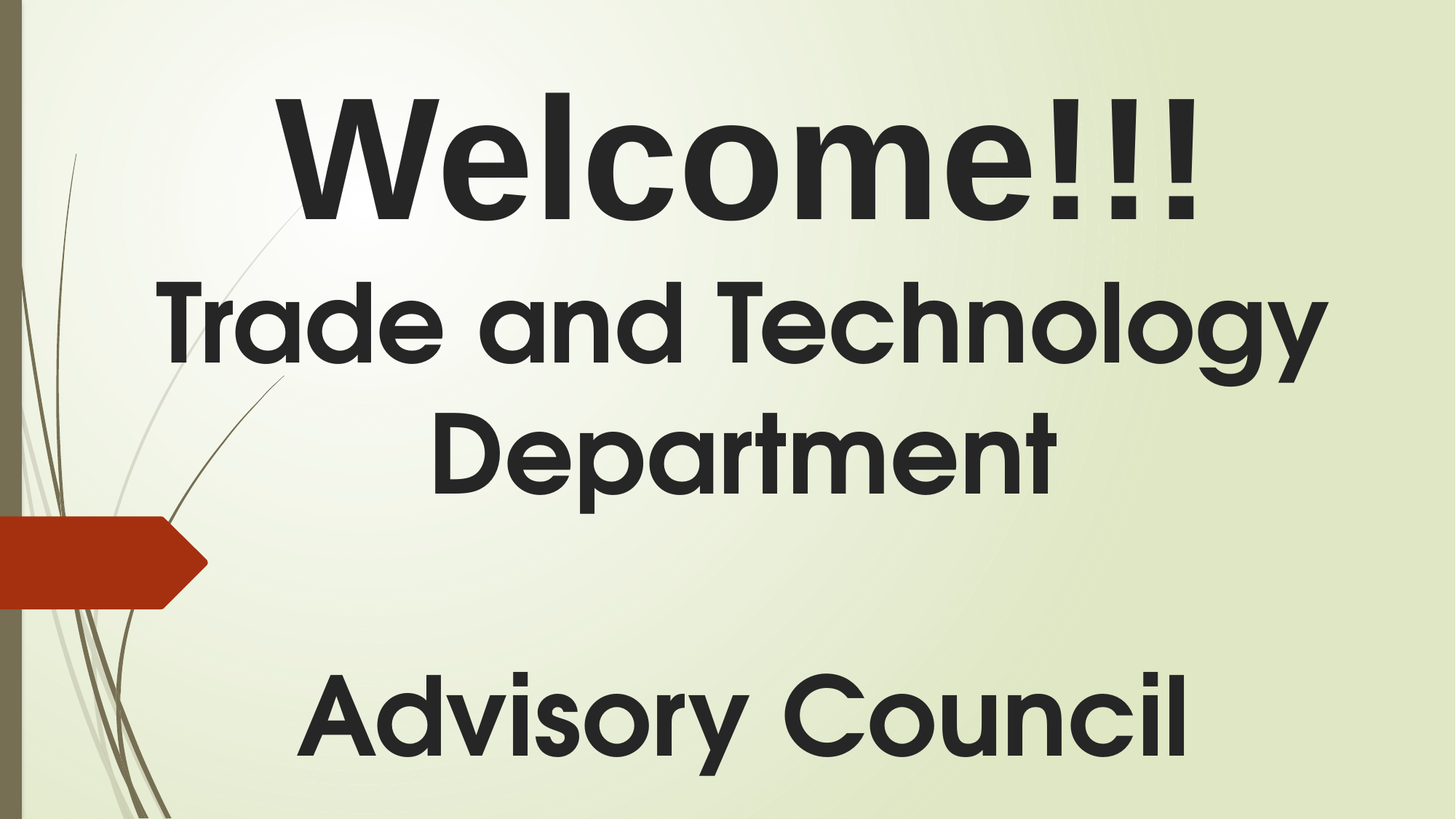

# Welcome!!! Trade and Technology Department Advisory Council